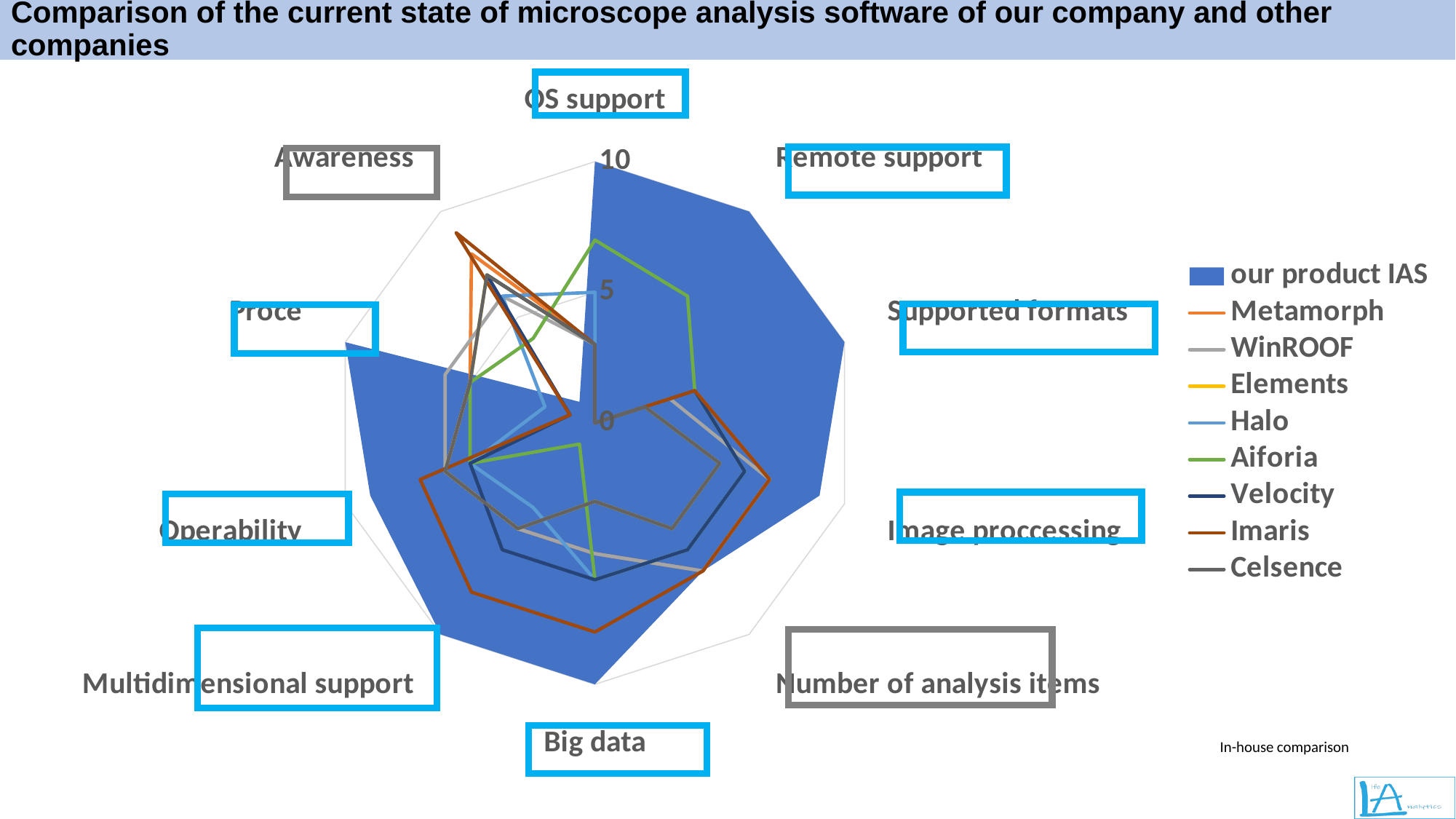

# Comparison of the current state of microscope analysis software of our company and other companies

### Chart

| Category | our product IAS | Metamorph | WinROOF | Elements | Halo | Aiforia | Velocity | Imaris | Celsence |
|---|---|---|---|---|---|---|---|---|---|
| OS support | 10.0 | 3.0 | 3.0 | 3.0 | 5.0 | 7.0 | 3.0 | 3.0 | 3.0 |
| Remote support | 10.0 | 0.0 | 0.0 | 0.0 | 0.0 | 6.0 | 0.0 | 0.0 | 0.0 |
| Supported formats | 10.0 | 4.0 | 3.0 | 2.0 | 4.0 | 4.0 | 4.0 | 4.0 | 2.0 |
| Image proccessing | 9.0 | 7.0 | 7.0 | 5.0 | 6.0 | 6.0 | 6.0 | 7.0 | 5.0 |
| Number of analysis items | 7.0 | 7.0 | 7.0 | 5.0 | 6.0 | 6.0 | 6.0 | 7.0 | 5.0 |
| Big data | 10.0 | 5.0 | 5.0 | 3.0 | 6.0 | 6.0 | 6.0 | 8.0 | 3.0 |
| Multidimensional support | 10.0 | 5.0 | 5.0 | 5.0 | 4.0 | 1.0 | 6.0 | 8.0 | 5.0 |
| Operability | 9.0 | 6.0 | 6.0 | 6.0 | 5.0 | 5.0 | 5.0 | 7.0 | 6.0 |
| Proce | 10.0 | 5.0 | 6.0 | 5.0 | 2.0 | 5.0 | 1.0 | 1.0 | 5.0 |
| Awareness | 1.0 | 8.0 | 6.0 | 7.0 | 6.0 | 4.0 | 7.0 | 9.0 | 7.0 |

In-house comparison